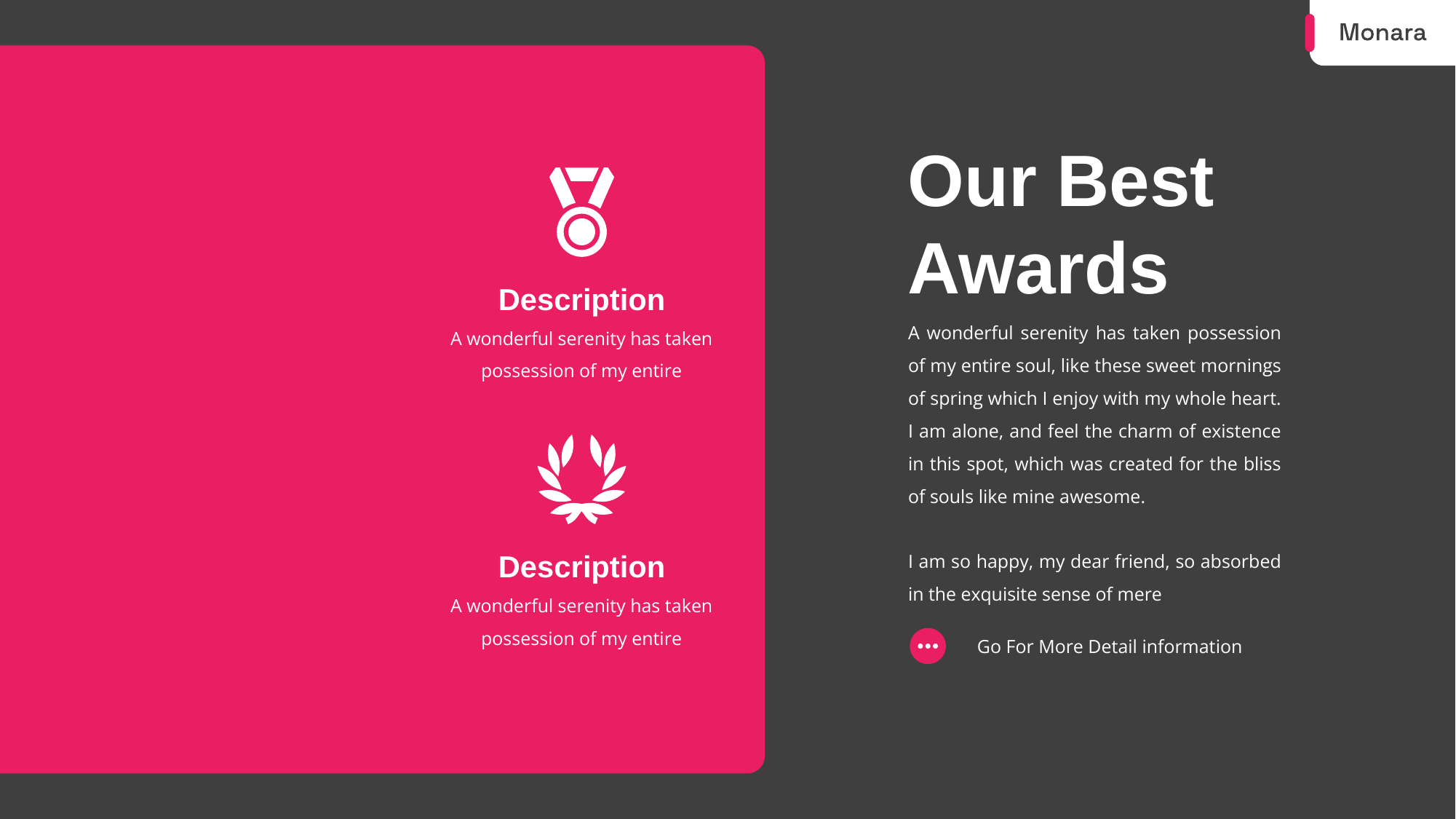

# Our Best Awards

Description
A wonderful serenity has taken possession of my entire soul, like these sweet mornings of spring which I enjoy with my whole heart. I am alone, and feel the charm of existence in this spot, which was created for the bliss of souls like mine awesome.

I am so happy, my dear friend, so absorbed in the exquisite sense of mere
A wonderful serenity has taken possession of my entire

Description
A wonderful serenity has taken possession of my entire

Go For More Detail information